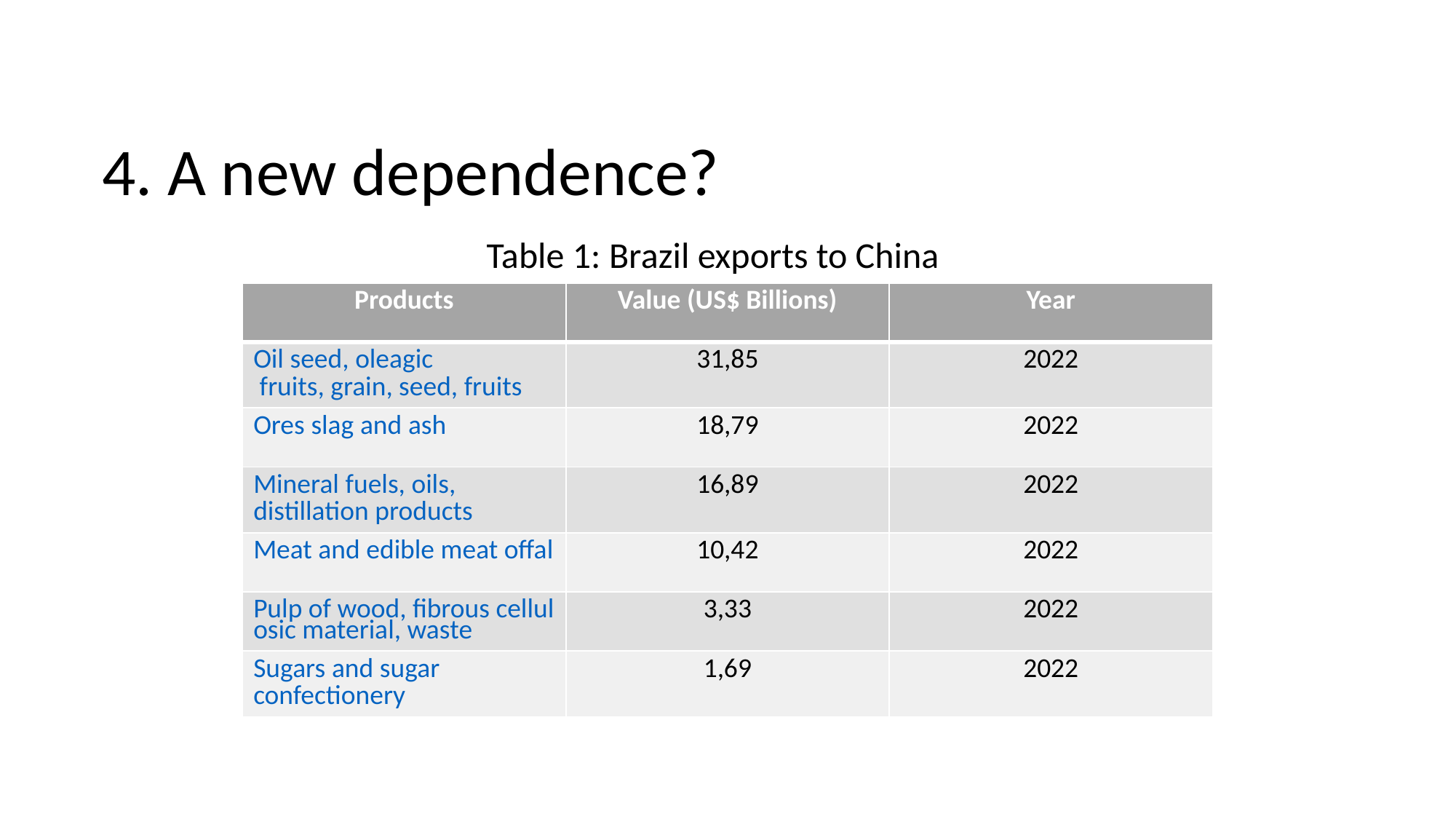

# 4. A new dependence?
Table 1: Brazil exports to China

| Products | Value (US$ Billions) | Year |
| --- | --- | --- |
| Oil seed, oleagic fruits, grain, seed, fruits | 31,85 | 2022 |
| Ores slag and ash | 18,79 | 2022 |
| Mineral fuels, oils, distillation products | 16,89 | 2022 |
| Meat and edible meat offal | 10,42 | 2022 |
| Pulp of wood, fibrous cellulosic material, waste | 3,33 | 2022 |
| Sugars and sugar confectionery | 1,69 | 2022 |